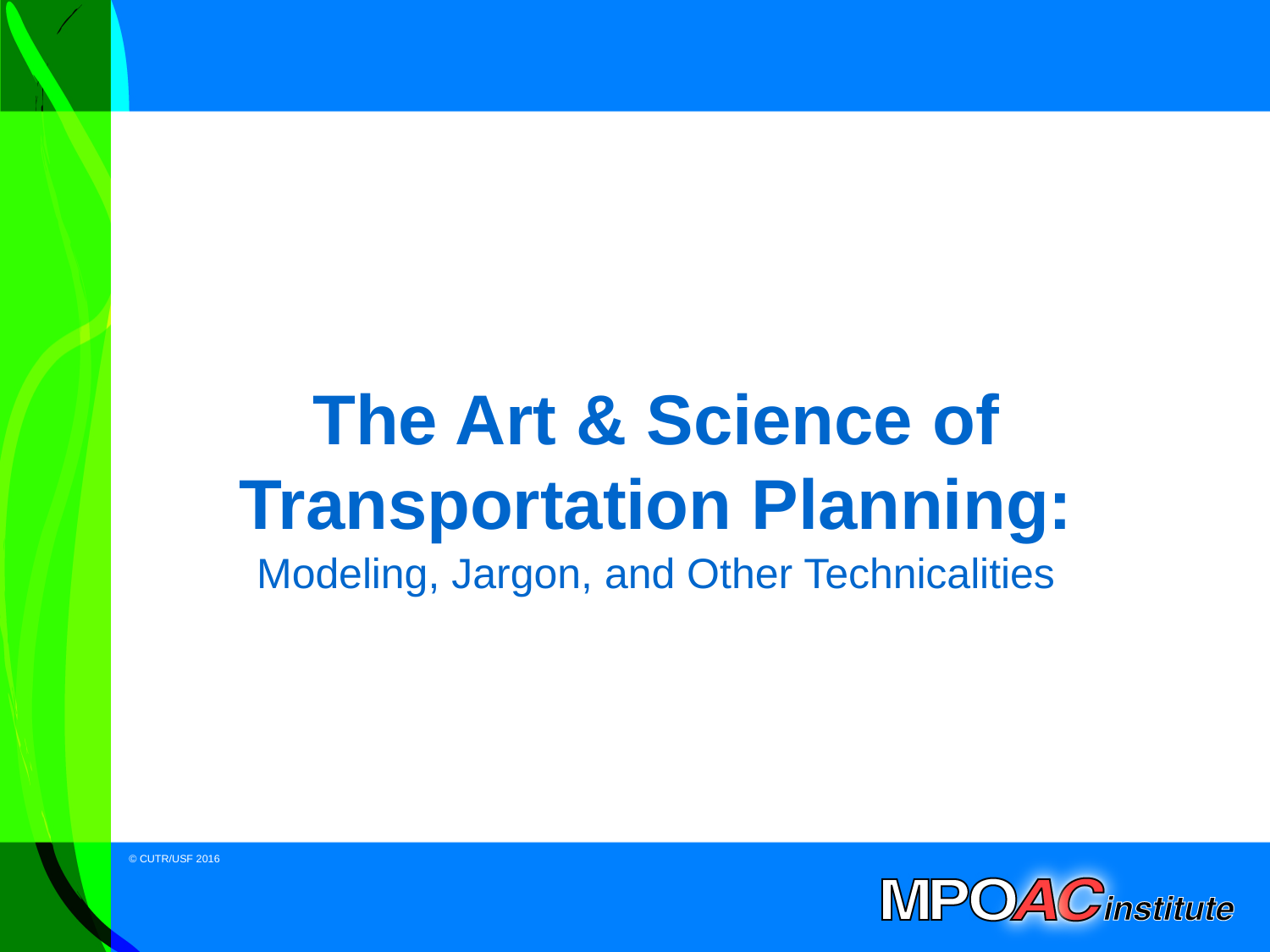

# The Art & Science of Transportation Planning:
Modeling, Jargon, and Other Technicalities